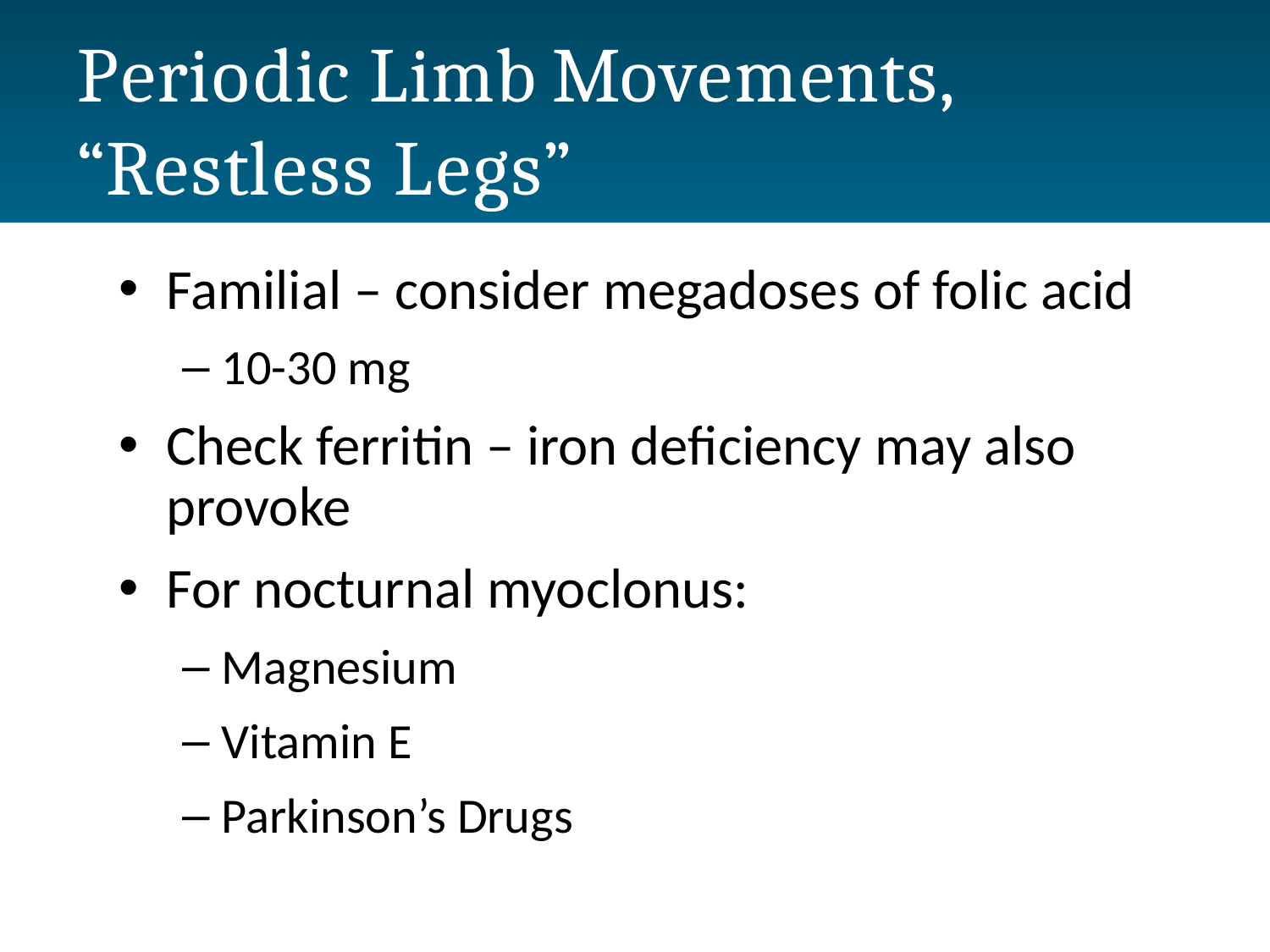

# Periodic Limb Movements, “Restless Legs”
Familial – consider megadoses of folic acid
10-30 mg
Check ferritin – iron deficiency may also provoke
For nocturnal myoclonus:
Magnesium
Vitamin E
Parkinson’s Drugs